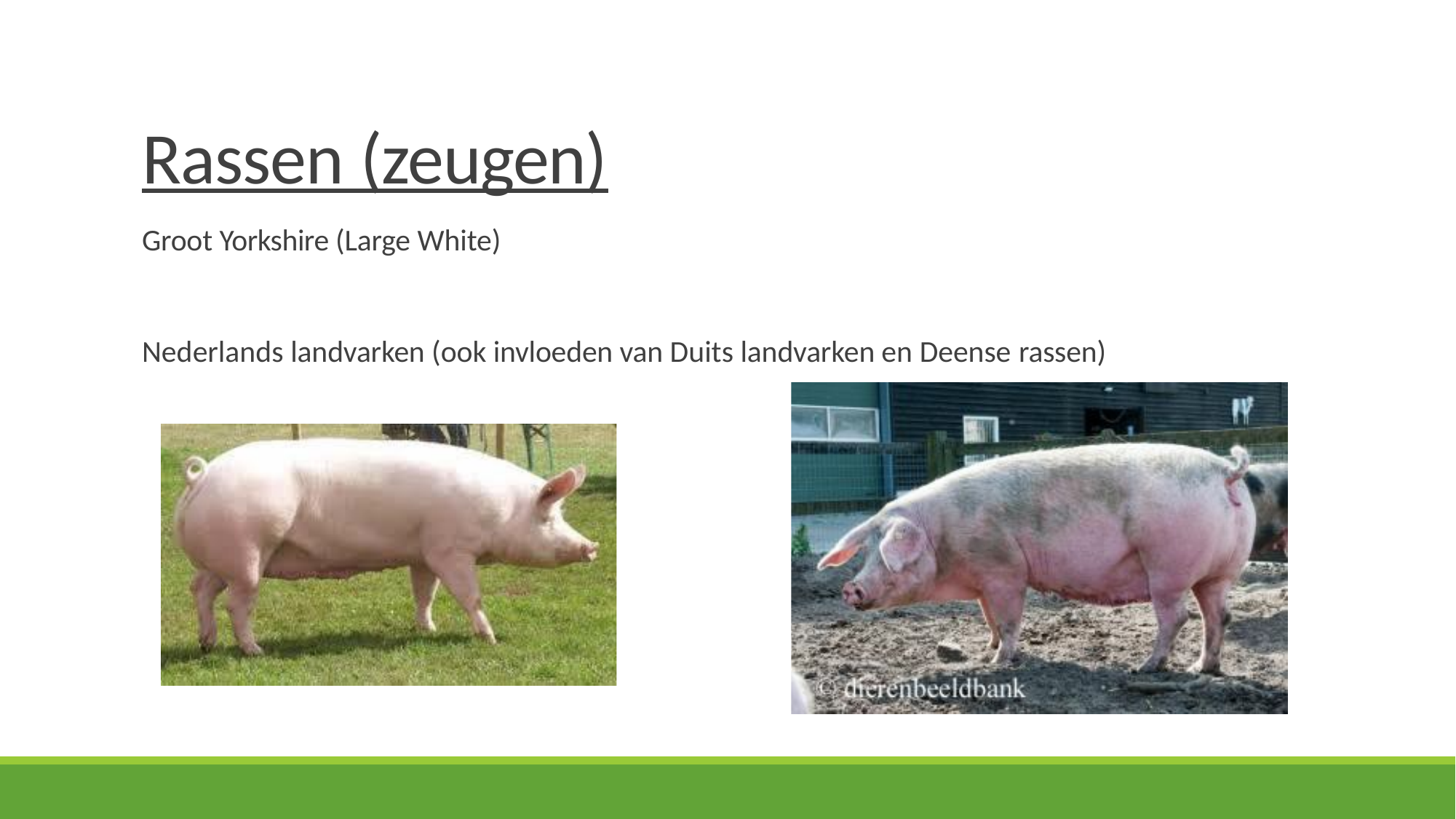

# Rassen (zeugen)
Groot Yorkshire (Large White)

Nederlands landvarken (ook invloeden van Duits landvarken en Deense rassen)